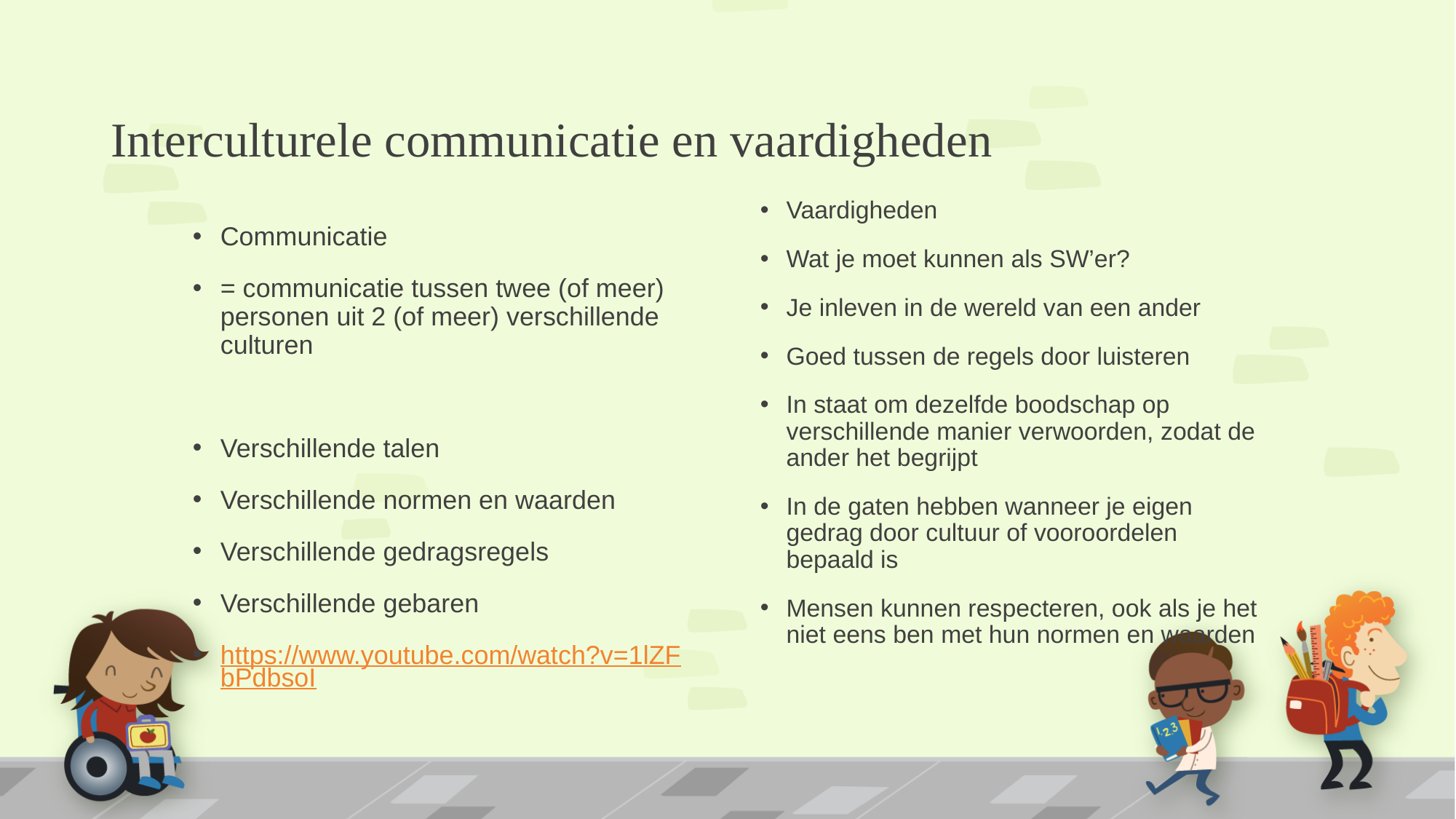

# Interculturele communicatie en vaardigheden
Vaardigheden
Wat je moet kunnen als SW’er?
Je inleven in de wereld van een ander
Goed tussen de regels door luisteren
In staat om dezelfde boodschap op verschillende manier verwoorden, zodat de ander het begrijpt
In de gaten hebben wanneer je eigen gedrag door cultuur of vooroordelen bepaald is
Mensen kunnen respecteren, ook als je het niet eens ben met hun normen en waarden
Communicatie
= communicatie tussen twee (of meer) personen uit 2 (of meer) verschillende culturen

Verschillende talen
Verschillende normen en waarden
Verschillende gedragsregels
Verschillende gebaren
https://www.youtube.com/watch?v=1lZFbPdbsoI